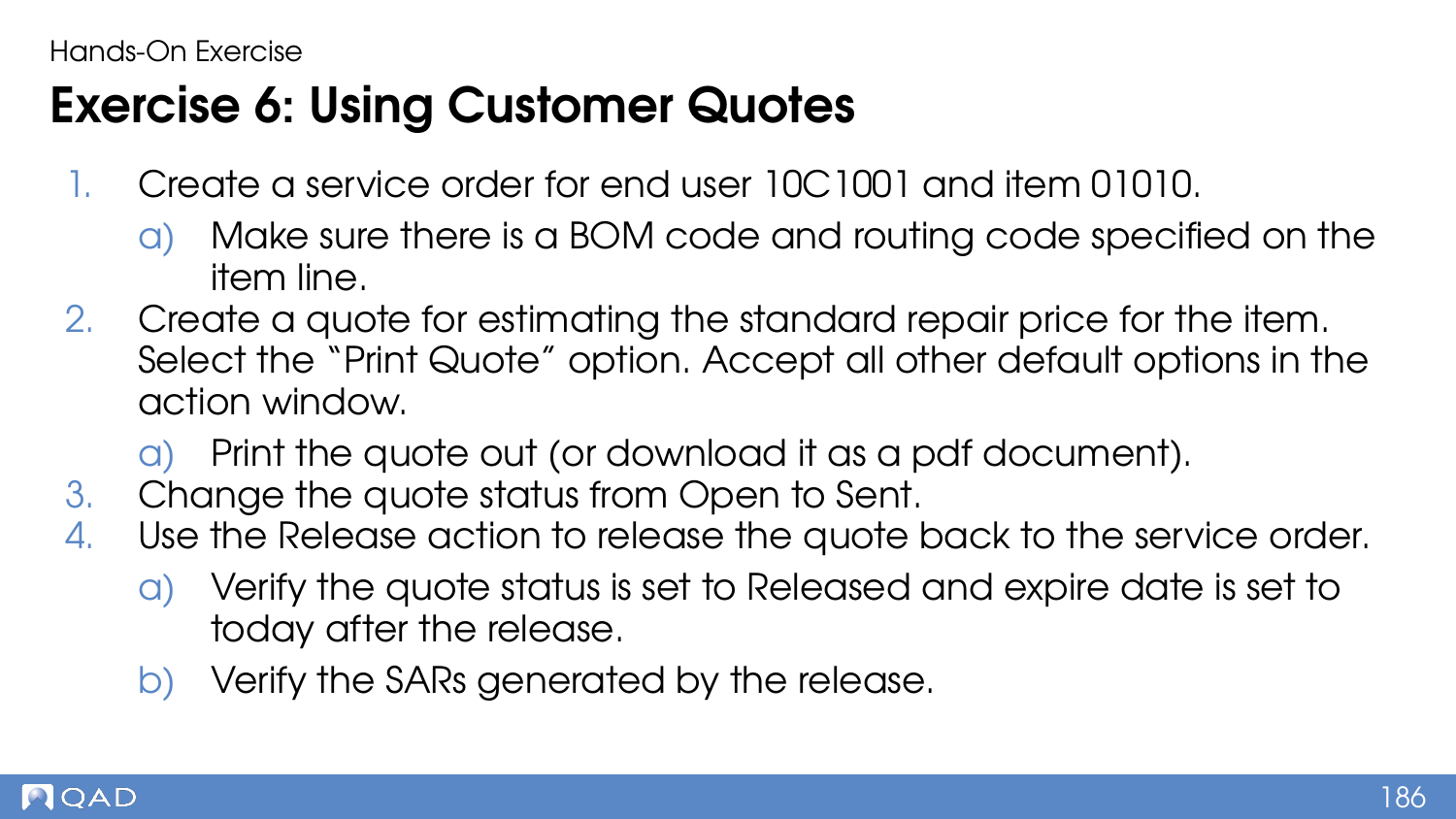

Hands-On Exercise
# Exercise 6: Using Customer Quotes
Create a service order for end user 10C1001 and item 01010.
Make sure there is a BOM code and routing code specified on the item line.
Create a quote for estimating the standard repair price for the item. Select the “Print Quote” option. Accept all other default options in the action window.
Print the quote out (or download it as a pdf document).
Change the quote status from Open to Sent.
Use the Release action to release the quote back to the service order.
Verify the quote status is set to Released and expire date is set to today after the release.
Verify the SARs generated by the release.
186